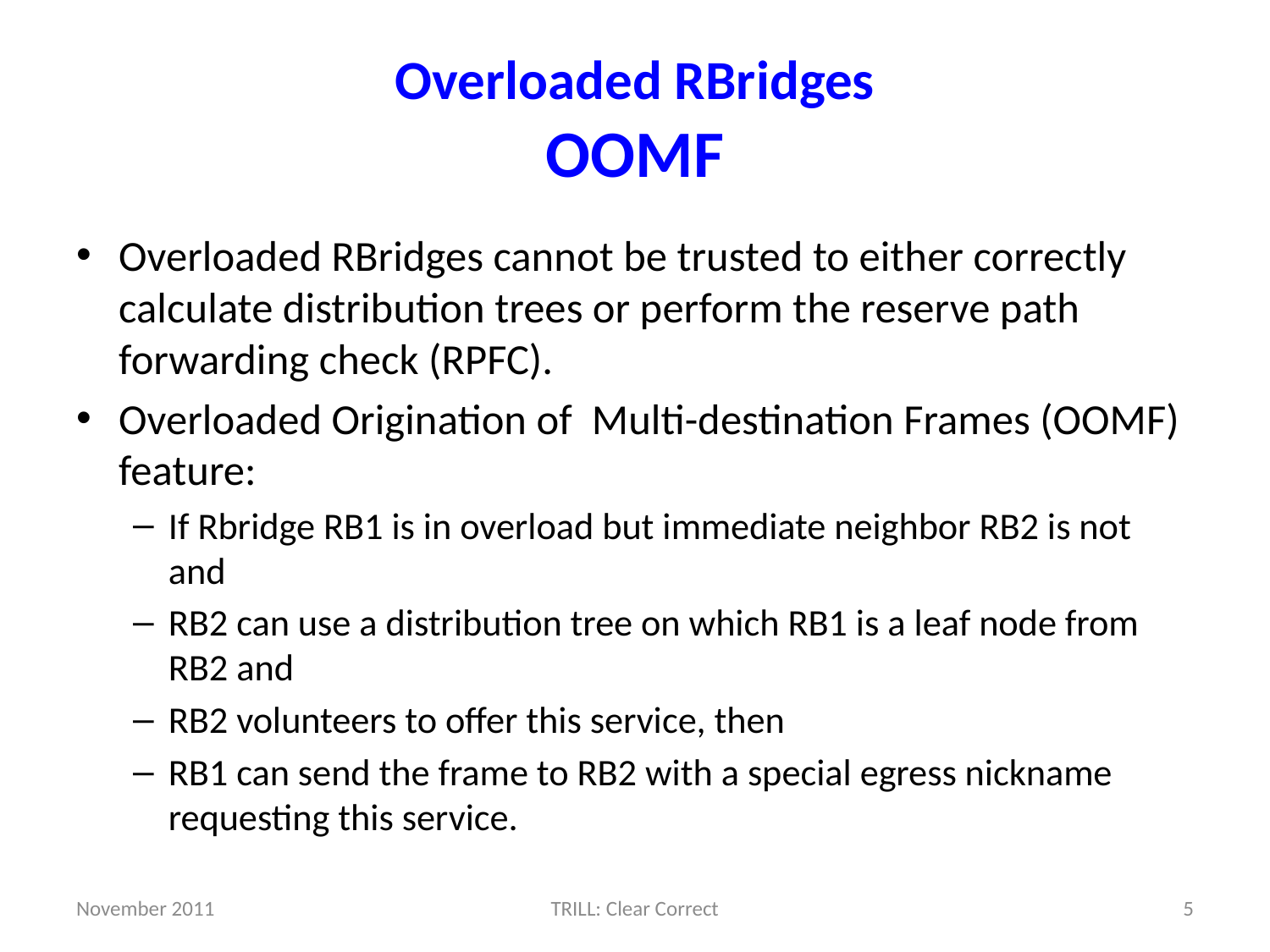

# Overloaded RBridges OOMF
Overloaded RBridges cannot be trusted to either correctly calculate distribution trees or perform the reserve path forwarding check (RPFC).
Overloaded Origination of  Multi-destination Frames (OOMF) feature:
If Rbridge RB1 is in overload but immediate neighbor RB2 is not and
RB2 can use a distribution tree on which RB1 is a leaf node from RB2 and
RB2 volunteers to offer this service, then
RB1 can send the frame to RB2 with a special egress nickname requesting this service.

November 2011
TRILL: Clear Correct
5